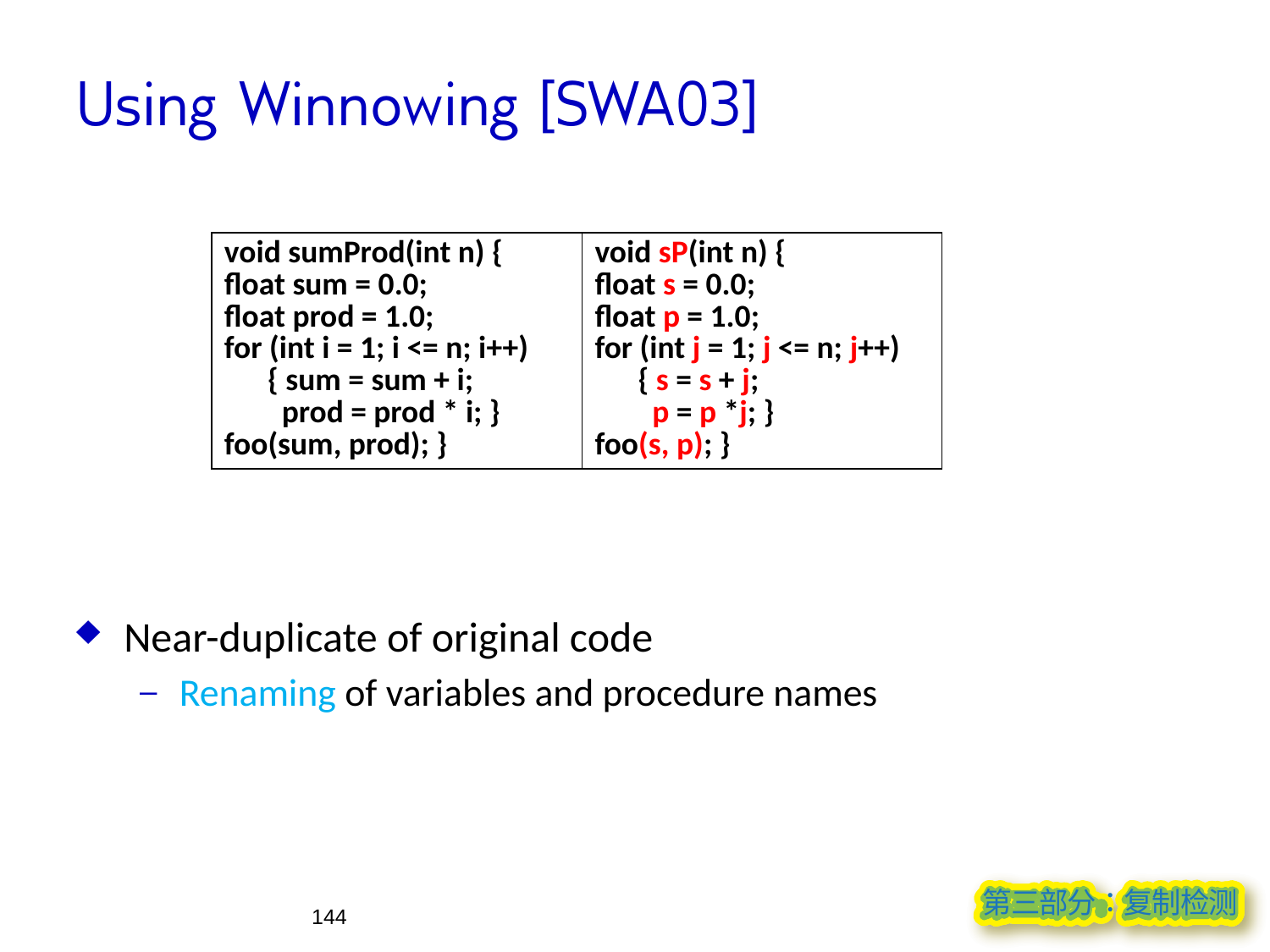

Using Winnowing [SWA03]
| void sumProd(int n) { float sum = 0.0; float prod = 1.0; for (int i = 1; i <= n; i++) { sum = sum + i; prod = prod \* i; } foo(sum, prod); } | void sP(int n) { float s = 0.0; float p = 1.0; for (int j = 1; j <= n; j++) { s = s + j; p = p \*j; } foo(s, p); } |
| --- | --- |
Near-duplicate of original code
Renaming of variables and procedure names
144